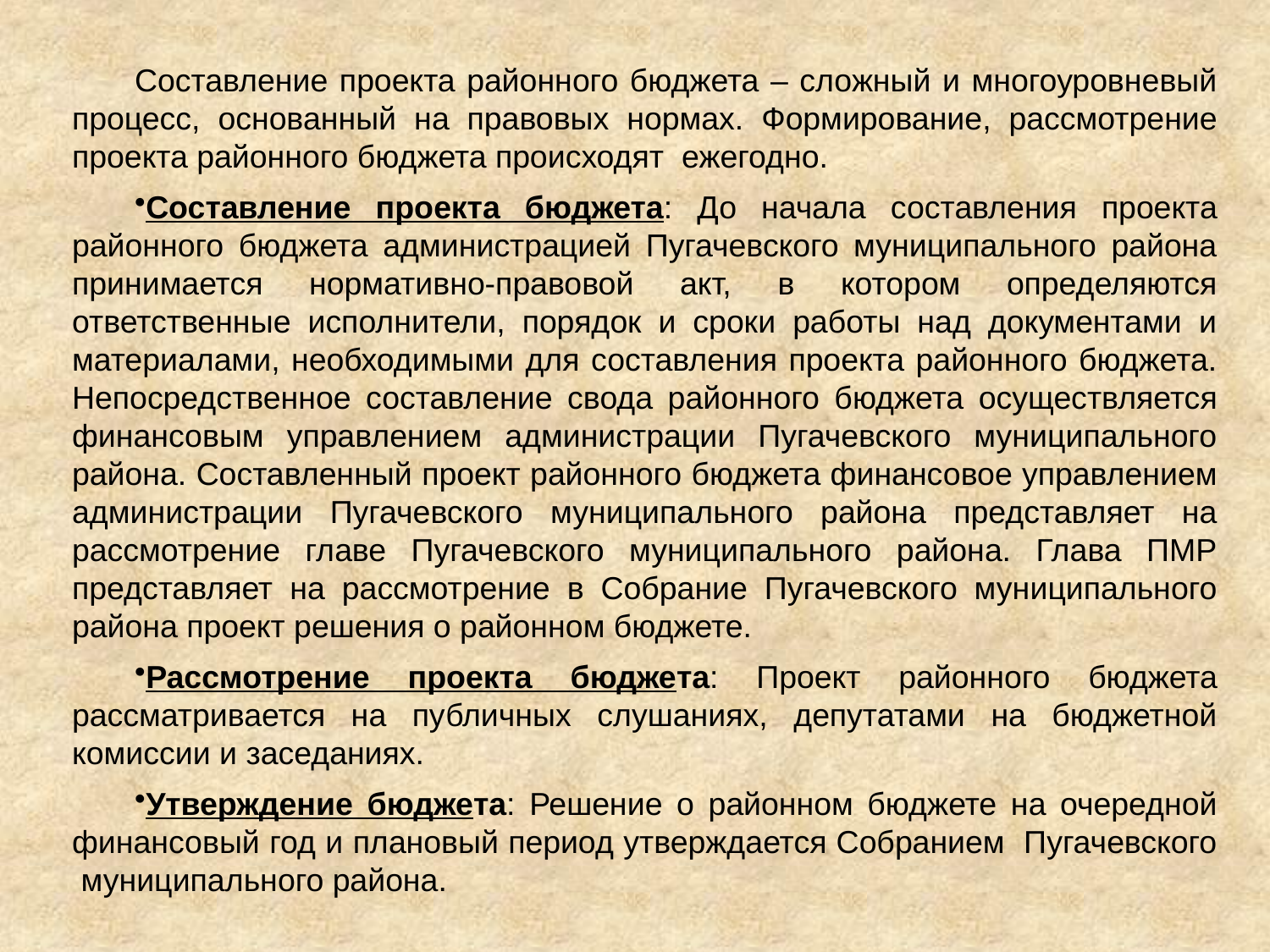

Составление проекта районного бюджета – сложный и многоуровневый процесс, основанный на правовых нормах. Формирование, рассмотрение проекта районного бюджета происходят  ежегодно.

Составление проекта бюджета: До начала составления проекта районного бюджета администрацией Пугачевского муниципального района принимается нормативно-правовой акт, в котором определяются ответственные исполнители, порядок и сроки работы над документами и материалами, необходимыми для составления проекта районного бюджета. Непосредственное составление свода районного бюджета осуществляется финансовым управлением администрации Пугачевского муниципального района. Составленный проект районного бюджета финансовое управлением администрации Пугачевского муниципального района представляет на рассмотрение главе Пугачевского муниципального района. Глава ПМР представляет на рассмотрение в Собрание Пугачевского муниципального района проект решения о районном бюджете.

Рассмотрение проекта бюджета: Проект районного бюджета рассматривается на публичных слушаниях, депутатами на бюджетной комиссии и заседаниях.

Утверждение бюджета: Решение о районном бюджете на очередной финансовый год и плановый период утверждается Собранием  Пугачевского  муниципального района.